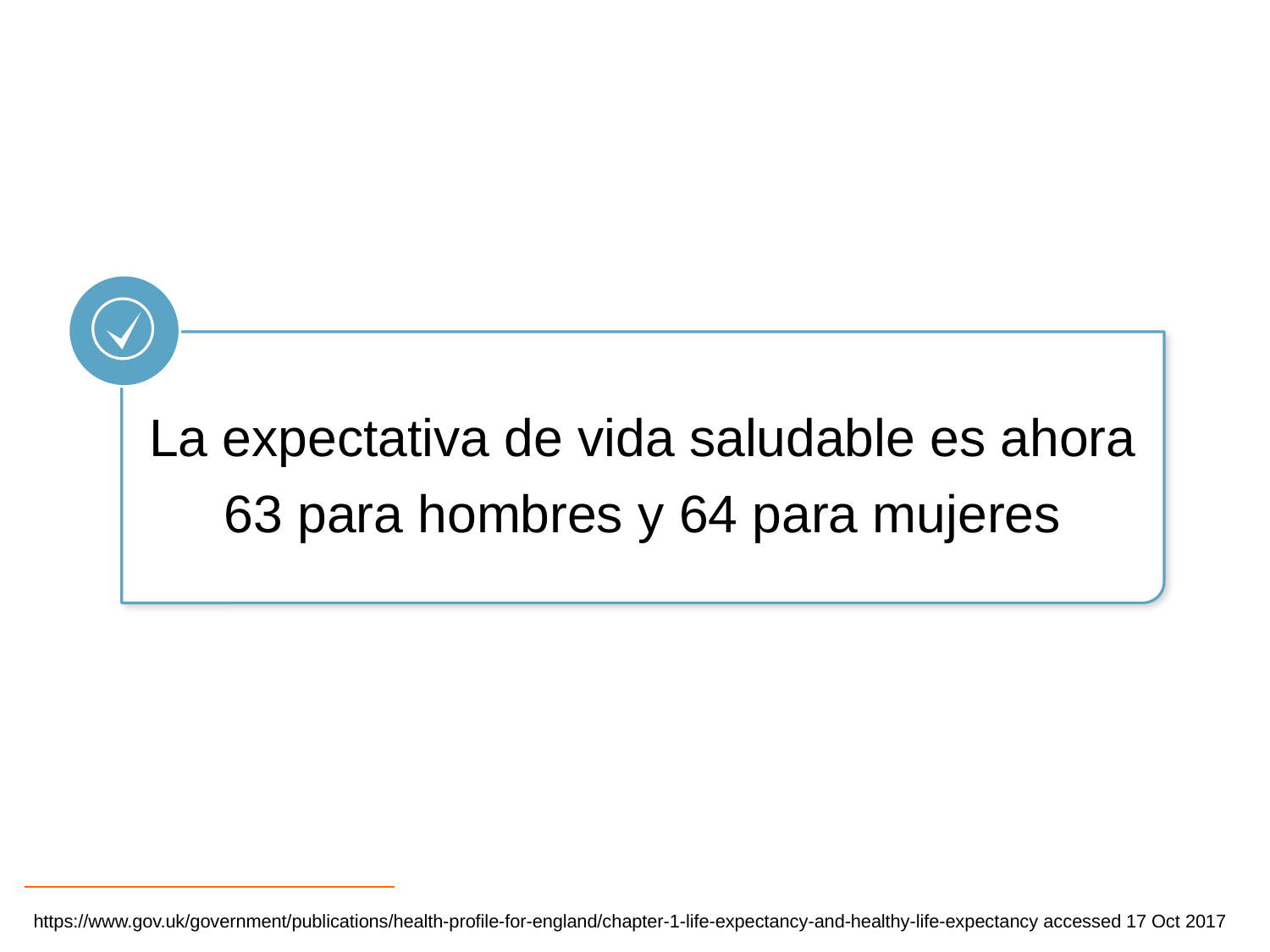

La expectativa de vida saludable es ahora 63 para hombres y 64 para mujeres
https://www.gov.uk/government/publications/health-profile-for-england/chapter-1-life-expectancy-and-healthy-life-expectancy accessed 17 Oct 2017